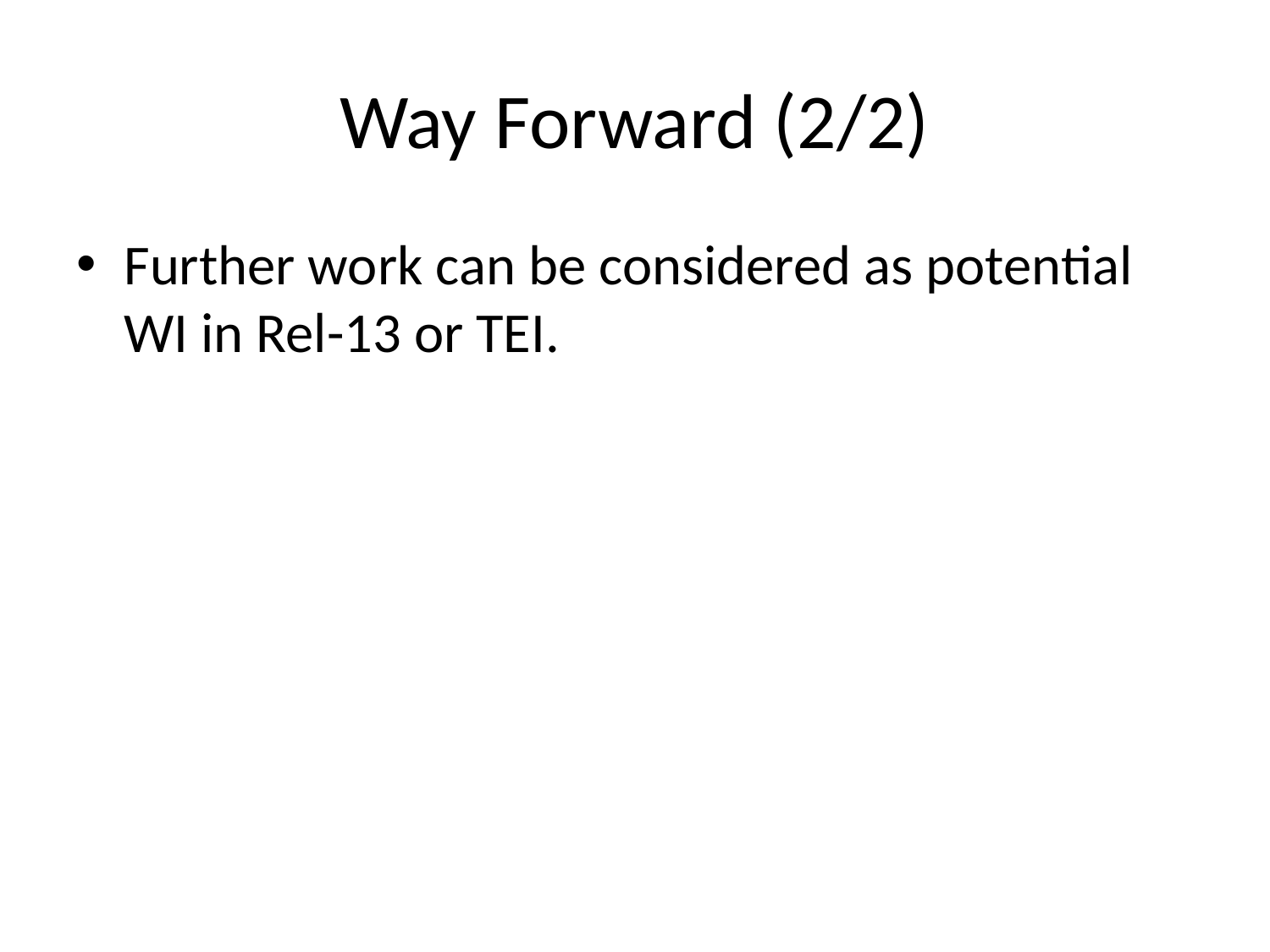

# Way Forward (2/2)
Further work can be considered as potential WI in Rel-13 or TEI.